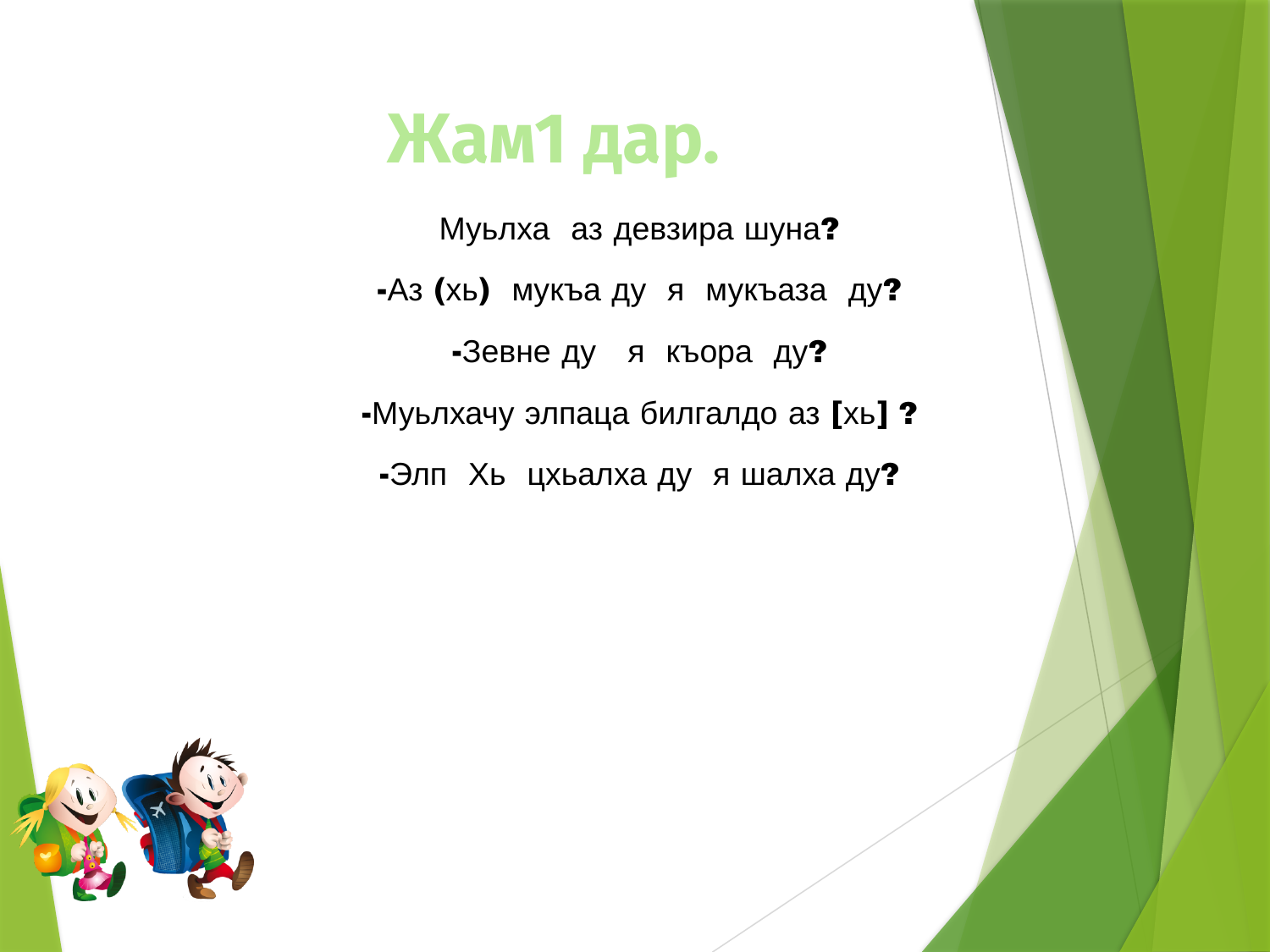

Жам1 дар.
Муьлха  аз девзира шуна?
-Аз (хь)  мукъа ду  я  мукъаза  ду?
-Зевне ду   я  къора  ду?
-Муьлхачу элпаца билгалдо аз [хь] ?
-Элп  Хь  цхьалха ду  я шалха ду?